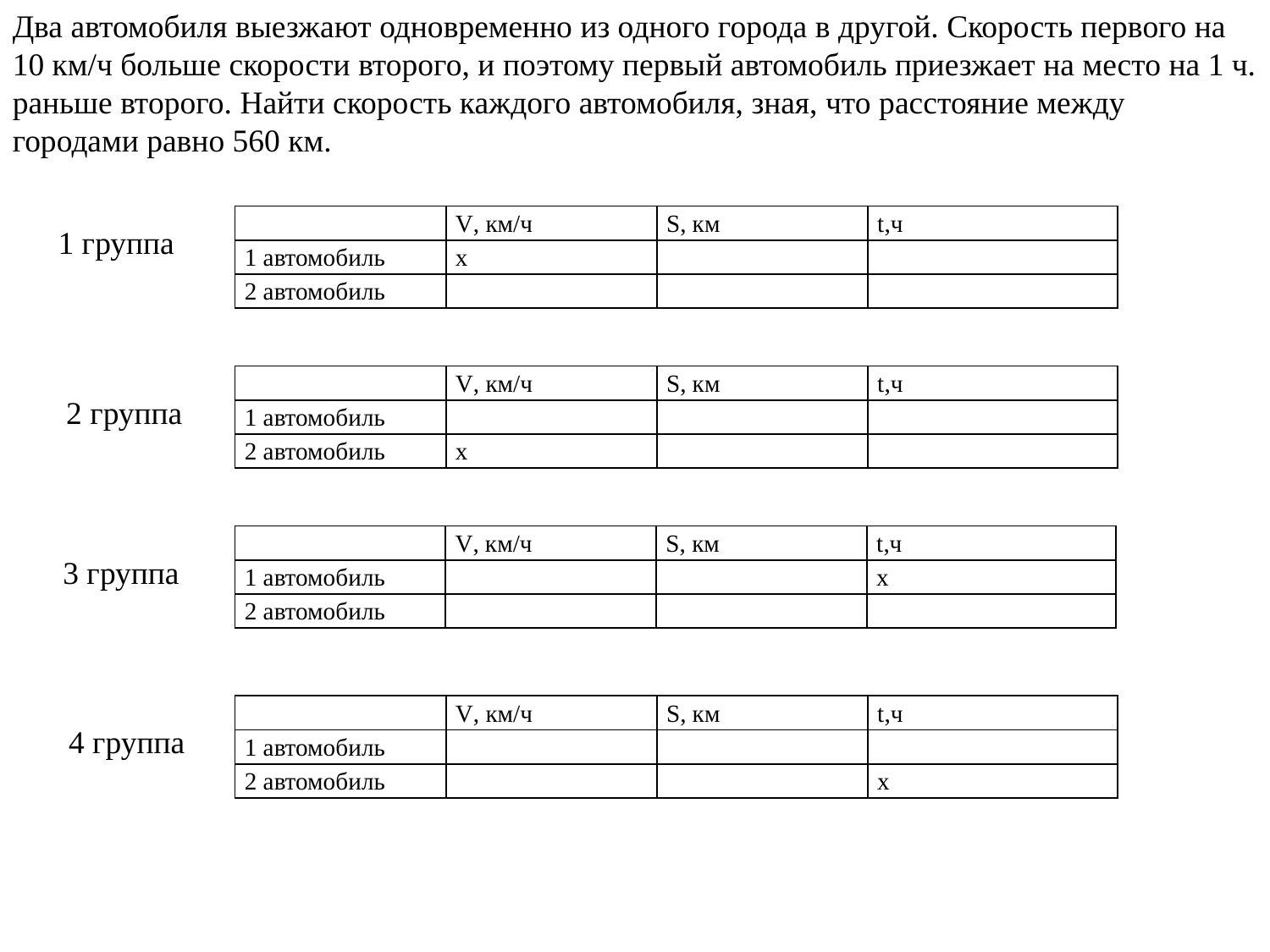

Два автомобиля выезжают одновременно из одного города в другой. Скорость первого на 10 км/ч больше скорости второго, и поэтому первый автомобиль приезжает на место на 1 ч. раньше второго. Найти скорость каждого автомобиля, зная, что расстояние между городами равно 560 км.
|  | V, км/ч | S, км | t,ч |
| --- | --- | --- | --- |
| 1 автомобиль | х |  |  |
| 2 автомобиль |  |  |  |
1 группа
|  | V, км/ч | S, км | t,ч |
| --- | --- | --- | --- |
| 1 автомобиль |  |  |  |
| 2 автомобиль | х |  |  |
2 группа
|  | V, км/ч | S, км | t,ч |
| --- | --- | --- | --- |
| 1 автомобиль |  |  | х |
| 2 автомобиль |  |  |  |
3 группа
|  | V, км/ч | S, км | t,ч |
| --- | --- | --- | --- |
| 1 автомобиль |  |  |  |
| 2 автомобиль |  |  | х |
4 группа